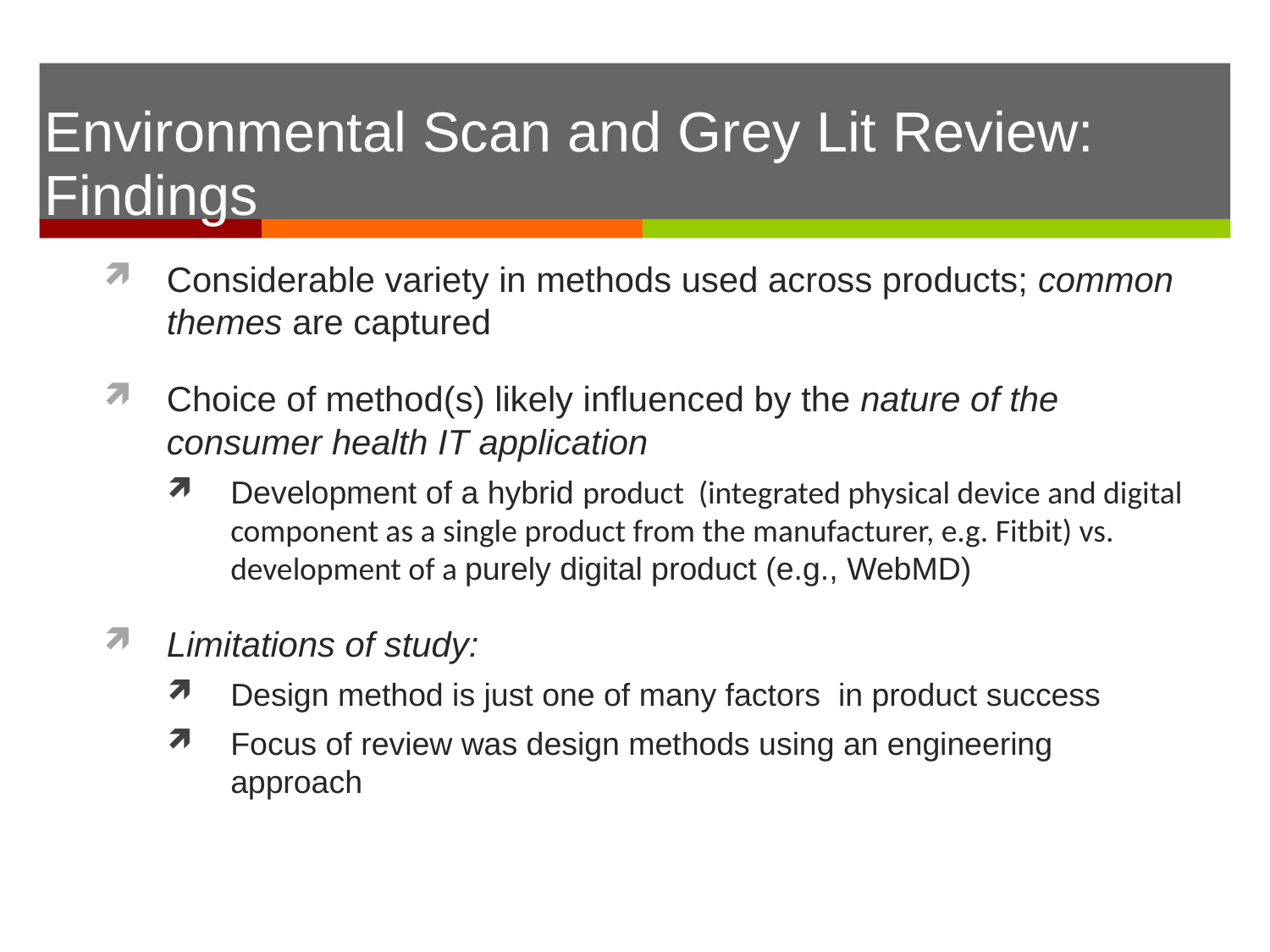

Environmental Scan and Grey Lit Review: Findings
Considerable variety in methods used across products; common themes are captured
Choice of method(s) likely influenced by the nature of the consumer health IT application
Development of a hybrid product  (integrated physical device and digital component as a single product from the manufacturer, e.g. Fitbit) vs. development of a purely digital product (e.g., WebMD)
Limitations of study:
Design method is just one of many factors  in product success
Focus of review was design methods using an engineering approach